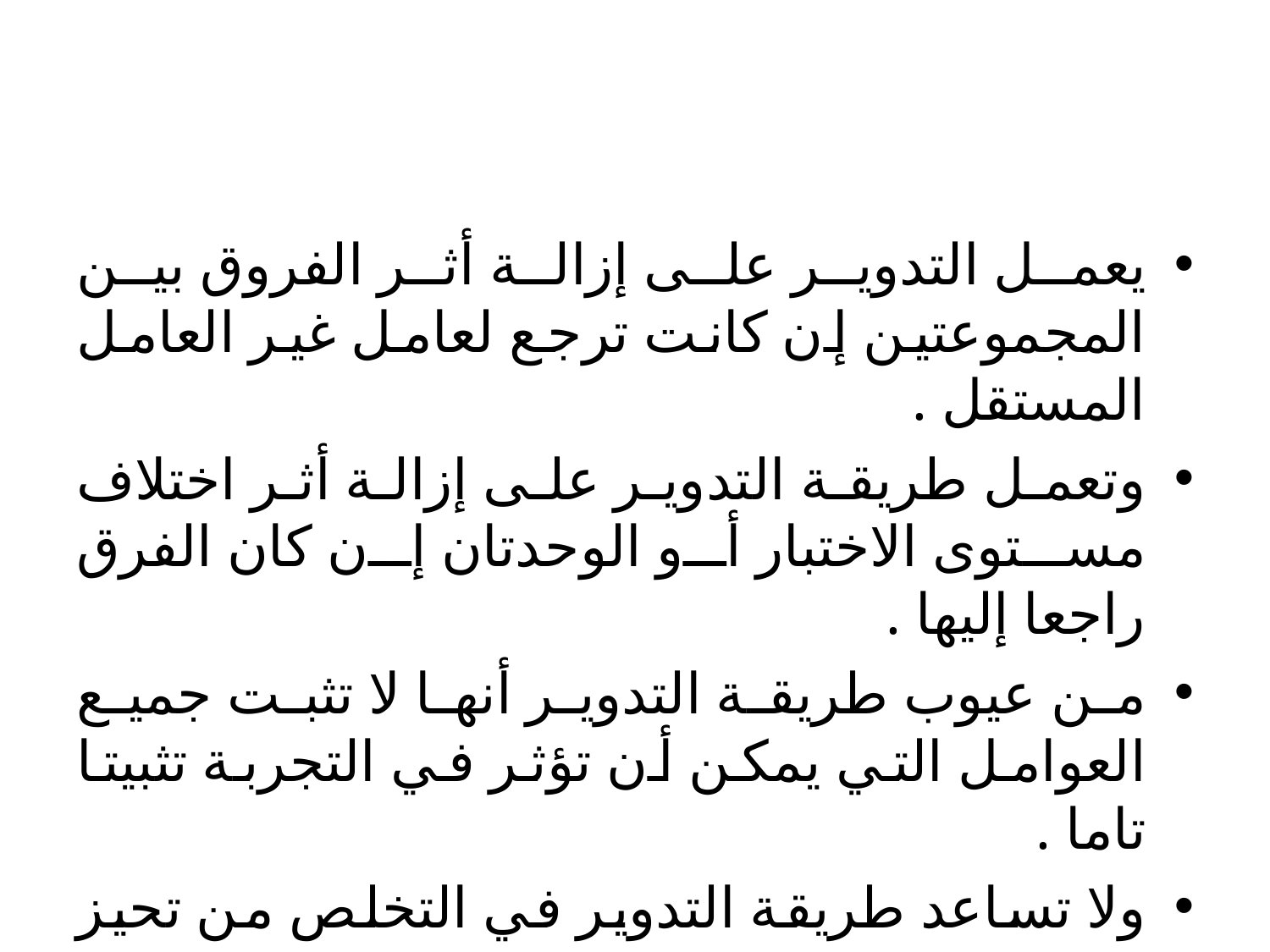

#
يعمل التدوير على إزالة أثر الفروق بين المجموعتين إن كانت ترجع لعامل غير العامل المستقل .
وتعمل طريقة التدوير على إزالة أثر اختلاف مستوى الاختبار أو الوحدتان إن كان الفرق راجعا إليها .
من عيوب طريقة التدوير أنها لا تثبت جميع العوامل التي يمكن أن تؤثر في التجربة تثبيتا تاما .
ولا تساعد طريقة التدوير في التخلص من تحيز الباحث .